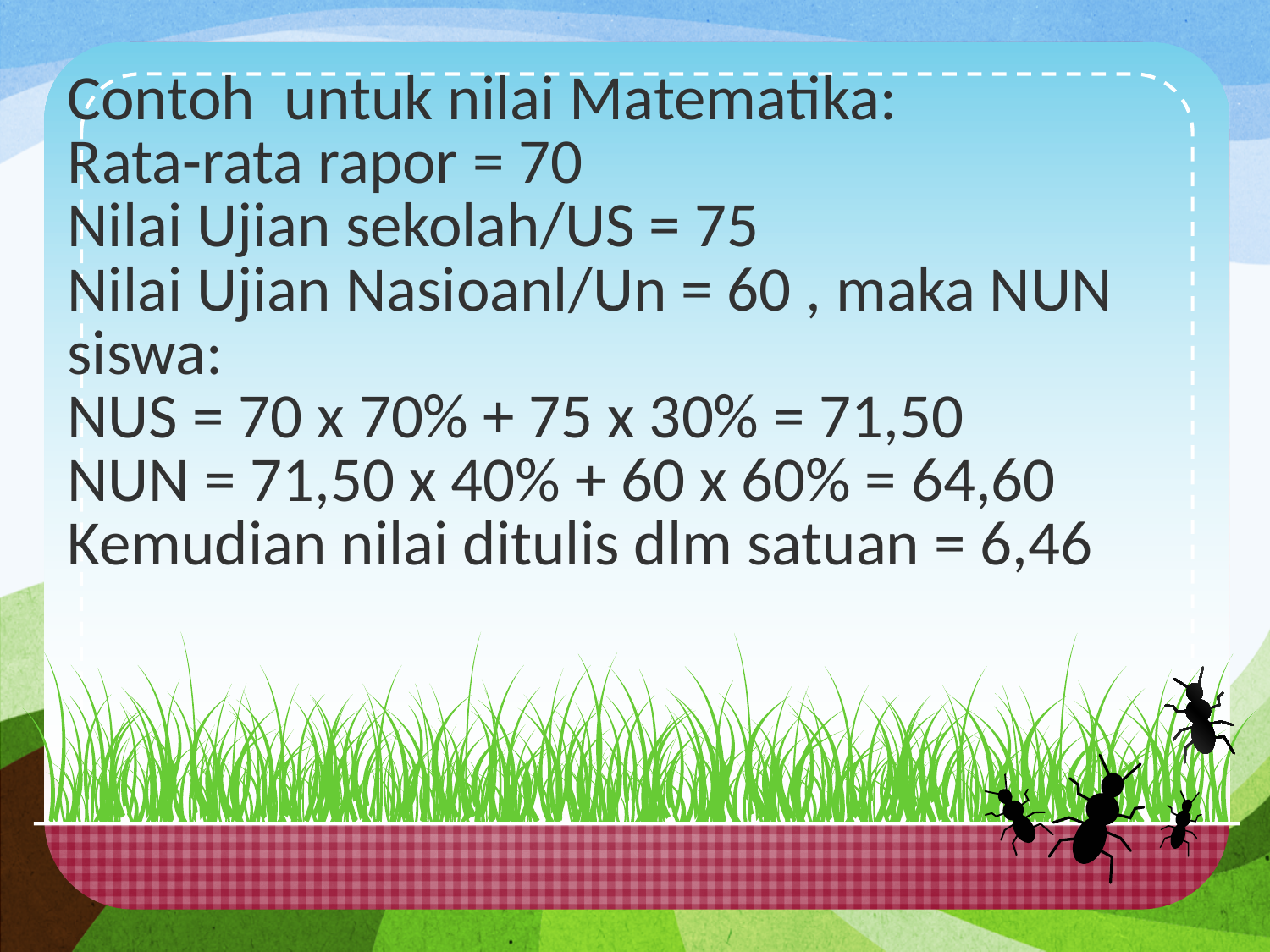

Contoh  untuk nilai Matematika:
Rata-rata rapor = 70
Nilai Ujian sekolah/US = 75
Nilai Ujian Nasioanl/Un = 60 , maka NUN siswa:
NUS = 70 x 70% + 75 x 30% = 71,50
NUN = 71,50 x 40% + 60 x 60% = 64,60
Kemudian nilai ditulis dlm satuan = 6,46